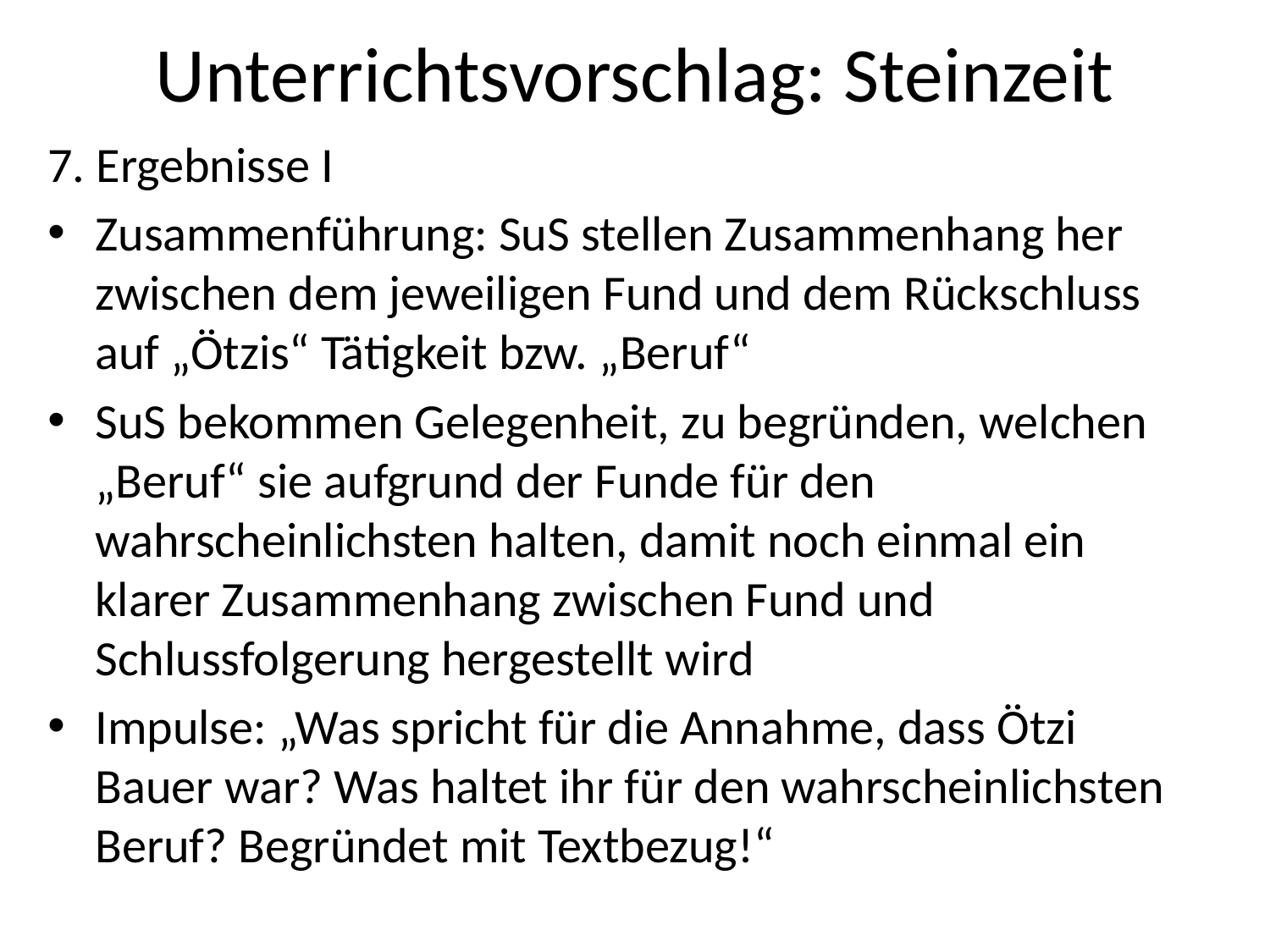

# Unterrichtsvorschlag: Steinzeit
7. Ergebnisse I
Zusammenführung: SuS stellen Zusammenhang her zwischen dem jeweiligen Fund und dem Rückschluss auf „Ötzis“ Tätigkeit bzw. „Beruf“
SuS bekommen Gelegenheit, zu begründen, welchen „Beruf“ sie aufgrund der Funde für den wahrscheinlichsten halten, damit noch einmal ein klarer Zusammenhang zwischen Fund und Schlussfolgerung hergestellt wird
Impulse: „Was spricht für die Annahme, dass Ötzi Bauer war? Was haltet ihr für den wahrscheinlichsten Beruf? Begründet mit Textbezug!“